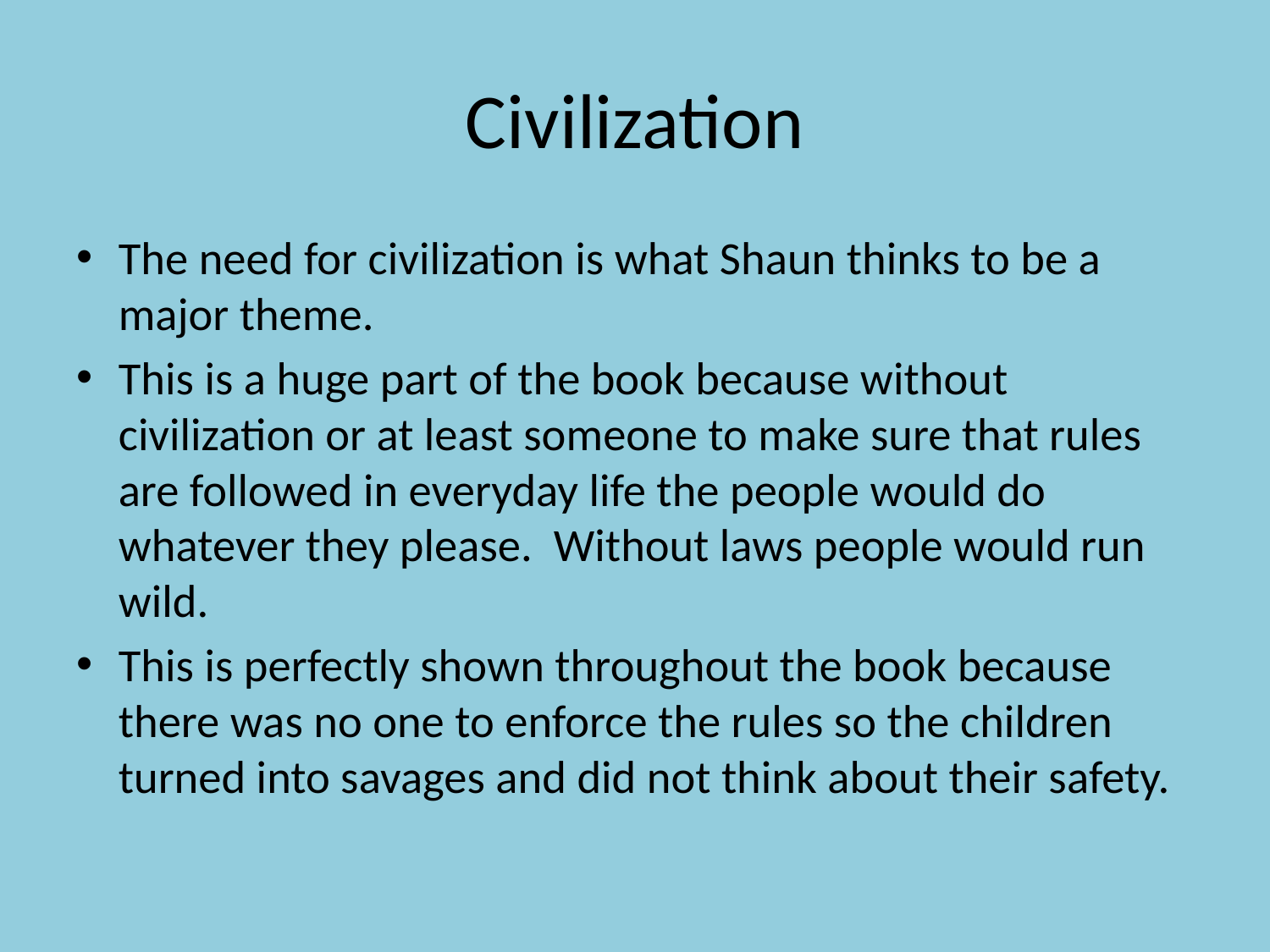

# Civilization
The need for civilization is what Shaun thinks to be a major theme.
This is a huge part of the book because without civilization or at least someone to make sure that rules are followed in everyday life the people would do whatever they please.  Without laws people would run wild.
This is perfectly shown throughout the book because there was no one to enforce the rules so the children turned into savages and did not think about their safety.